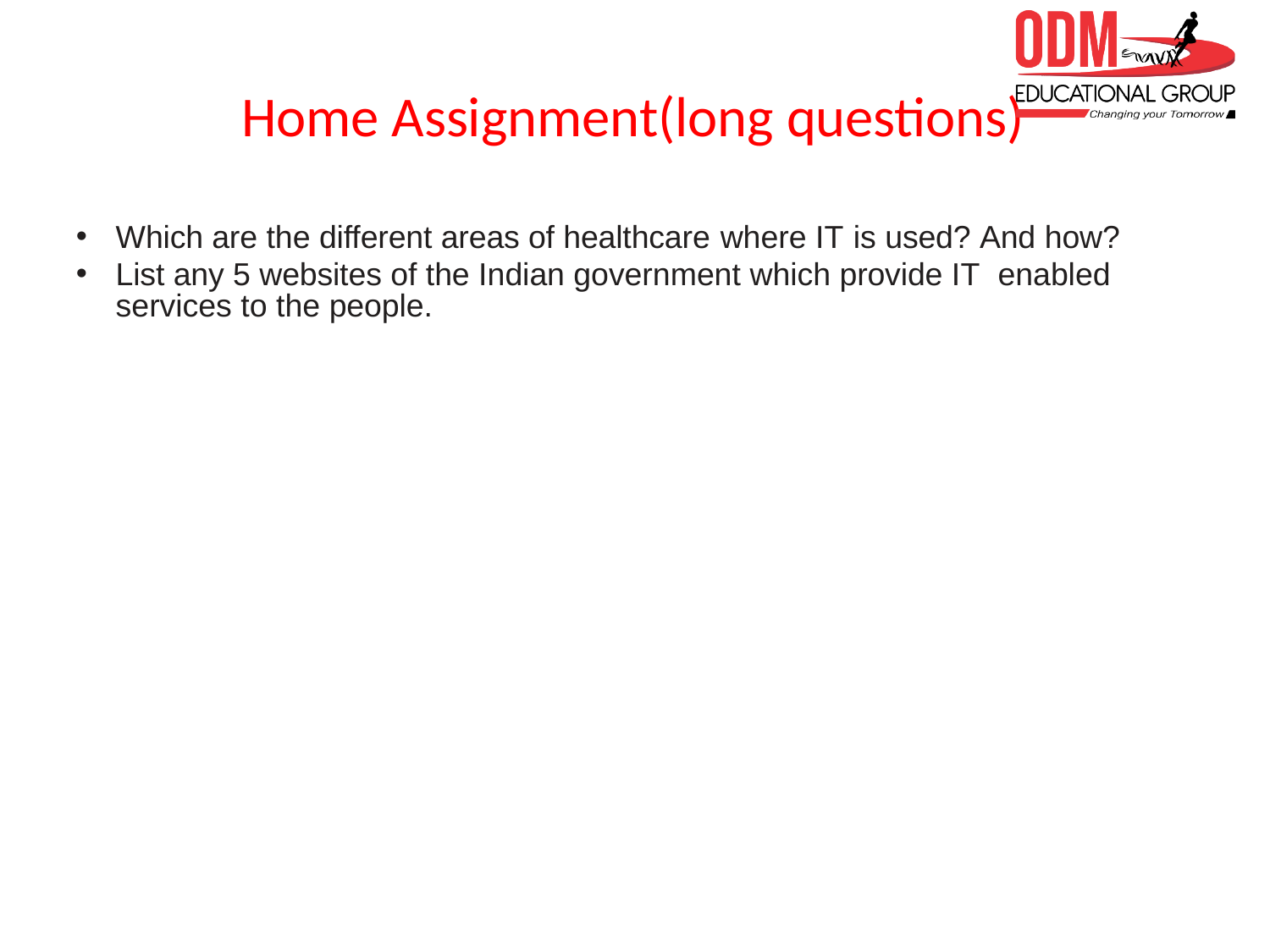

# Home Assignment(long questions)
Which are the different areas of healthcare where IT is used? And how?
List any 5 websites of the Indian government which provide IT  enabled services to the people.